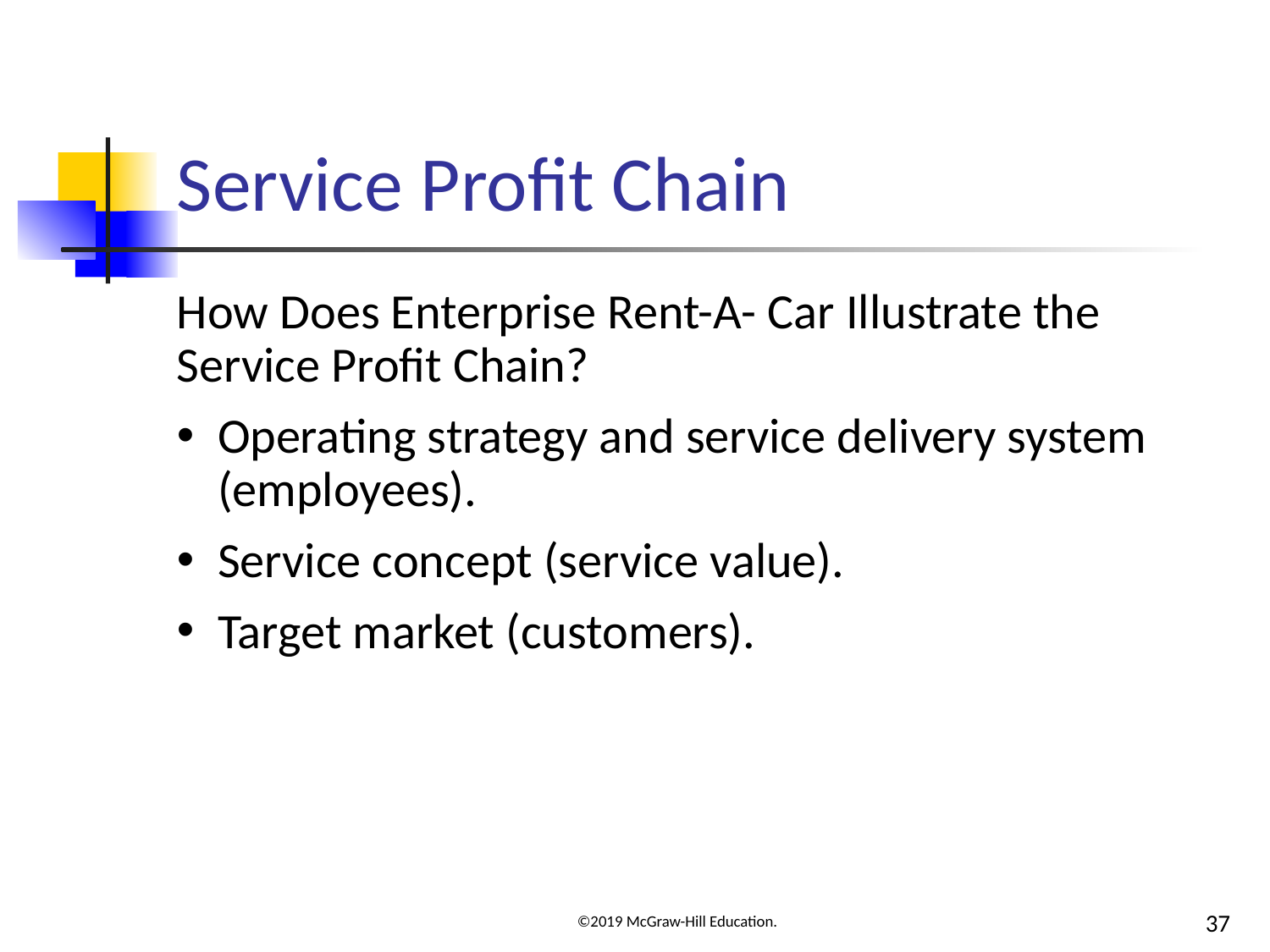

# Service Profit Chain
How Does Enterprise Rent-A- Car Illustrate the Service Profit Chain?
Operating strategy and service delivery system (employees).
Service concept (service value).
Target market (customers).